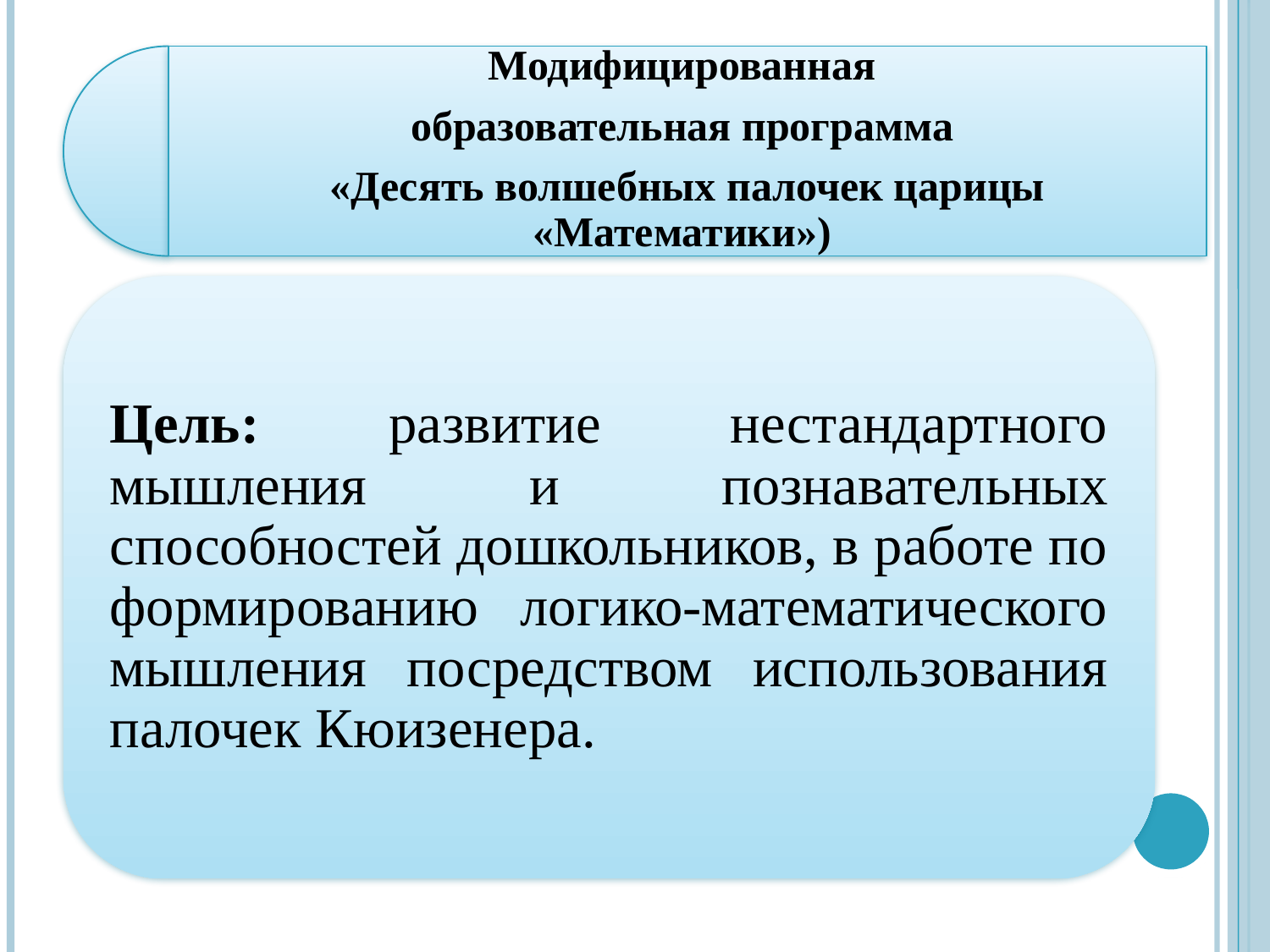

Модифицированная
образовательная программа
«Десять волшебных палочек царицы «Математики»)
Цель: развитие нестандартного мышления и познавательных способностей дошкольников, в работе по формированию логико-математического мышления посредством использования палочек Кюизенера.